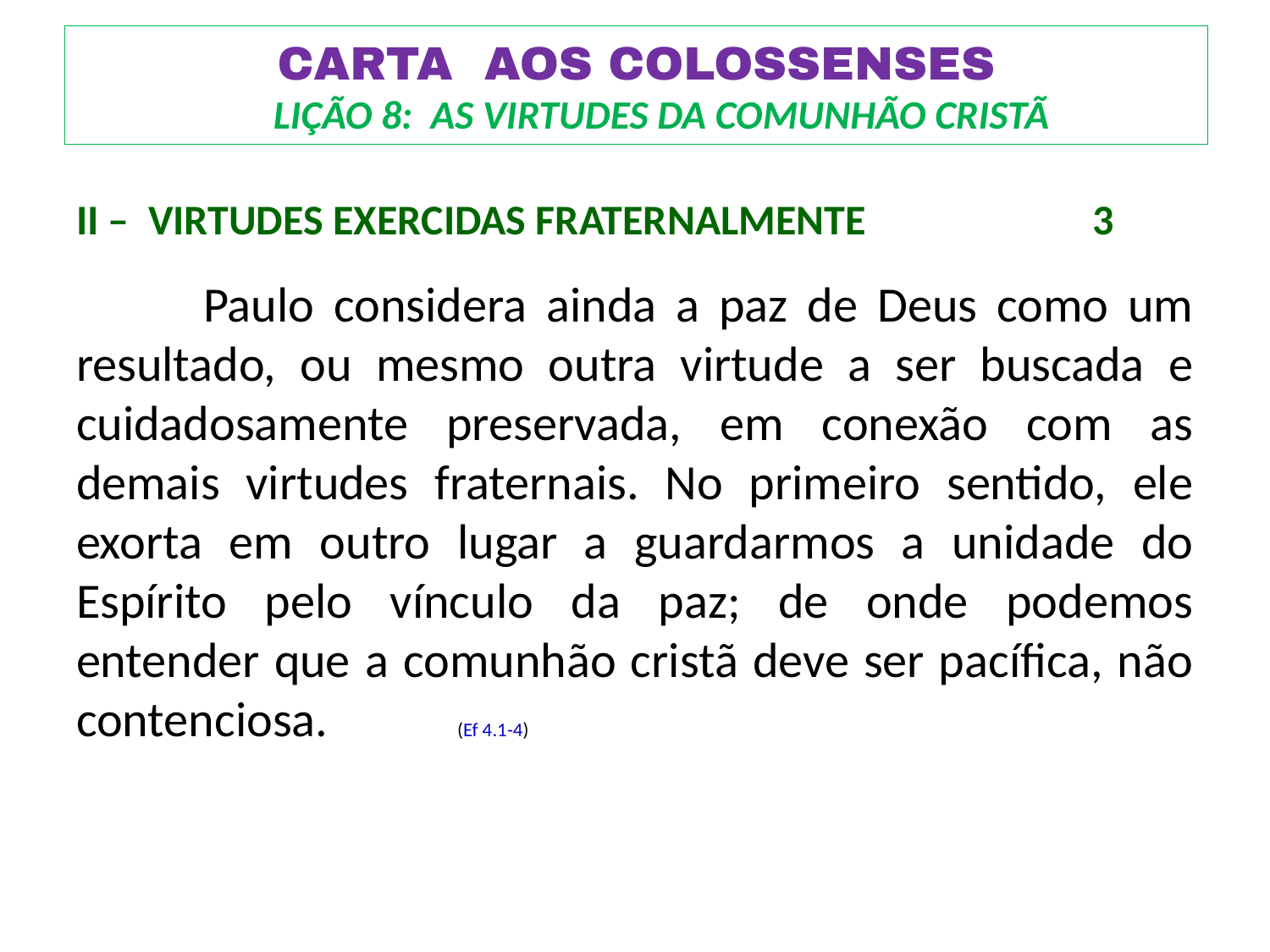

# CARTA  AOS COLOSSENSES LIÇÃO 8:  AS VIRTUDES DA COMUNHÃO CRISTÃ
II –  VIRTUDES EXERCIDAS FRATERNALMENTE		3

	Paulo considera ainda a paz de Deus como um resultado, ou mesmo outra virtude a ser buscada e cuidadosamente preservada, em conexão com as demais virtudes fraternais. No primeiro sentido, ele exorta em outro lugar a guardarmos a unidade do Espírito pelo vínculo da paz; de onde podemos entender que a comunhão cristã deve ser pacífica, não contenciosa.		(Ef 4.1-4)